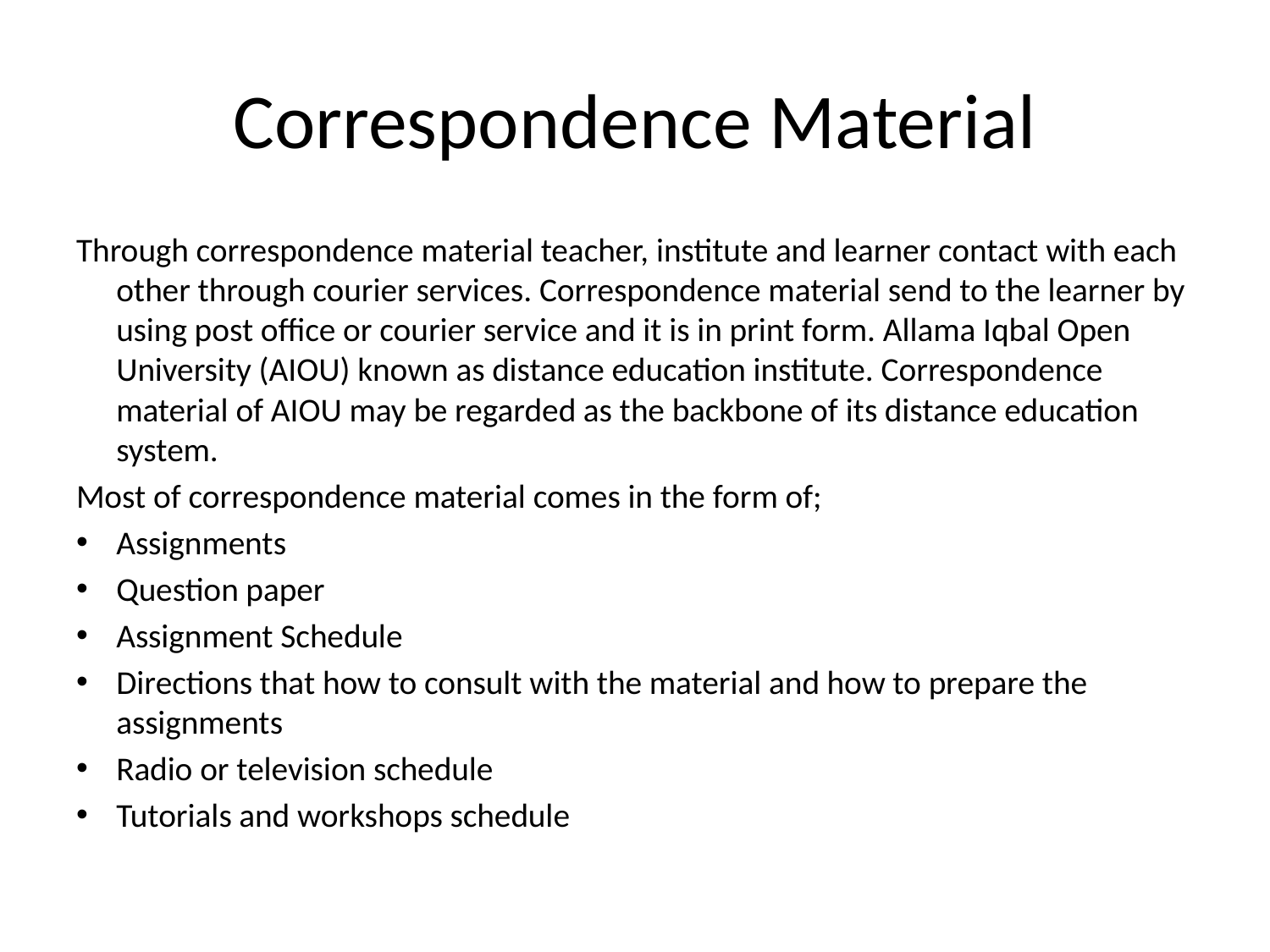

# Correspondence Material
Through correspondence material teacher, institute and learner contact with each other through courier services. Correspondence material send to the learner by using post office or courier service and it is in print form. Allama Iqbal Open University (AIOU) known as distance education institute. Correspondence material of AIOU may be regarded as the backbone of its distance education system.
Most of correspondence material comes in the form of;
Assignments
Question paper
Assignment Schedule
Directions that how to consult with the material and how to prepare the assignments
Radio or television schedule
Tutorials and workshops schedule